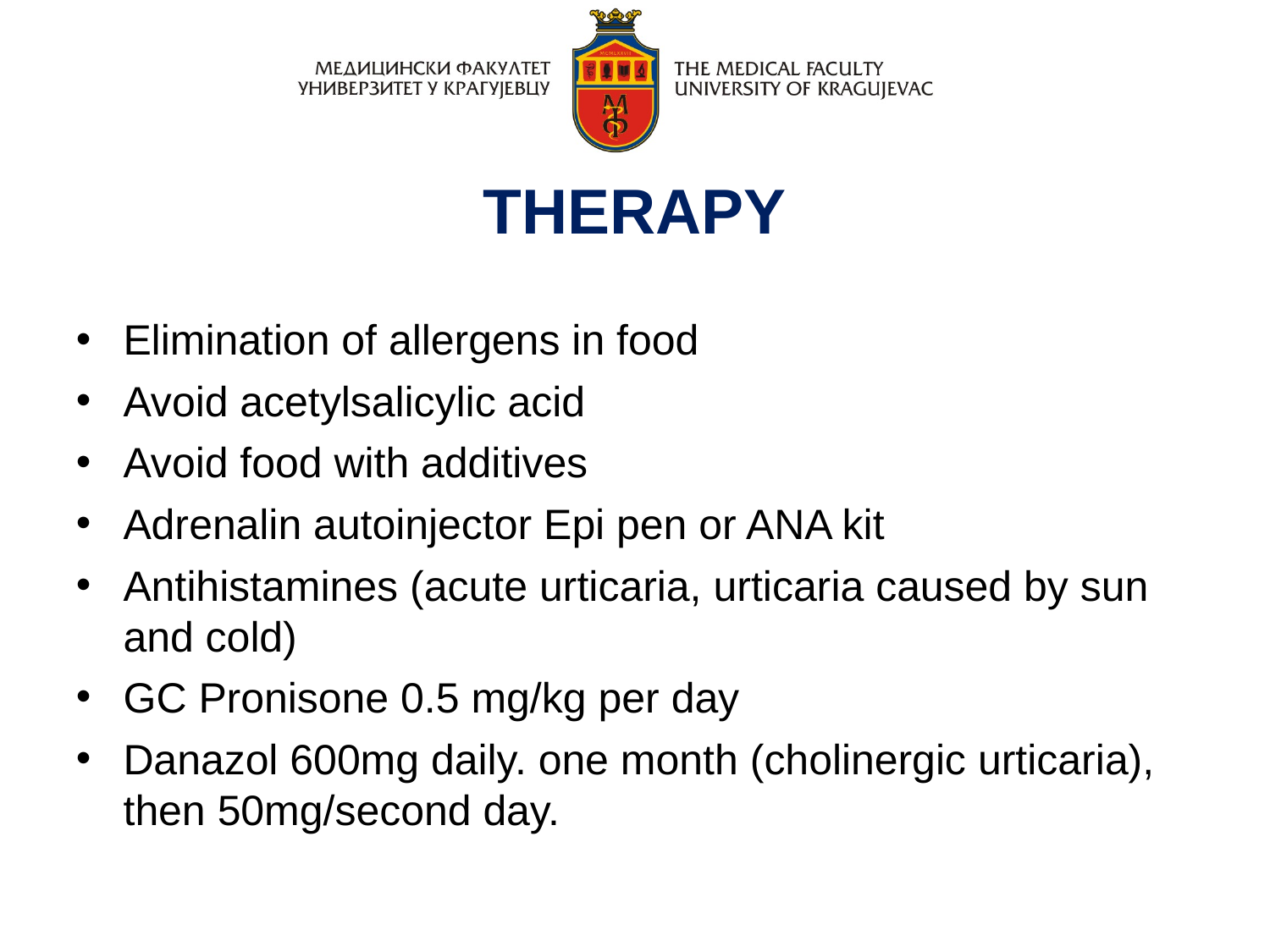

THERAPY
Elimination of allergens in food
Avoid acetylsalicylic acid
Avoid food with additives
Adrenalin autoinjector Epi pen or ANA kit
Antihistamines (acute urticaria, urticaria caused by sun and cold)
GC Pronisone 0.5 mg/kg per day
Danazol 600mg daily. one month (cholinergic urticaria), then 50mg/second day.